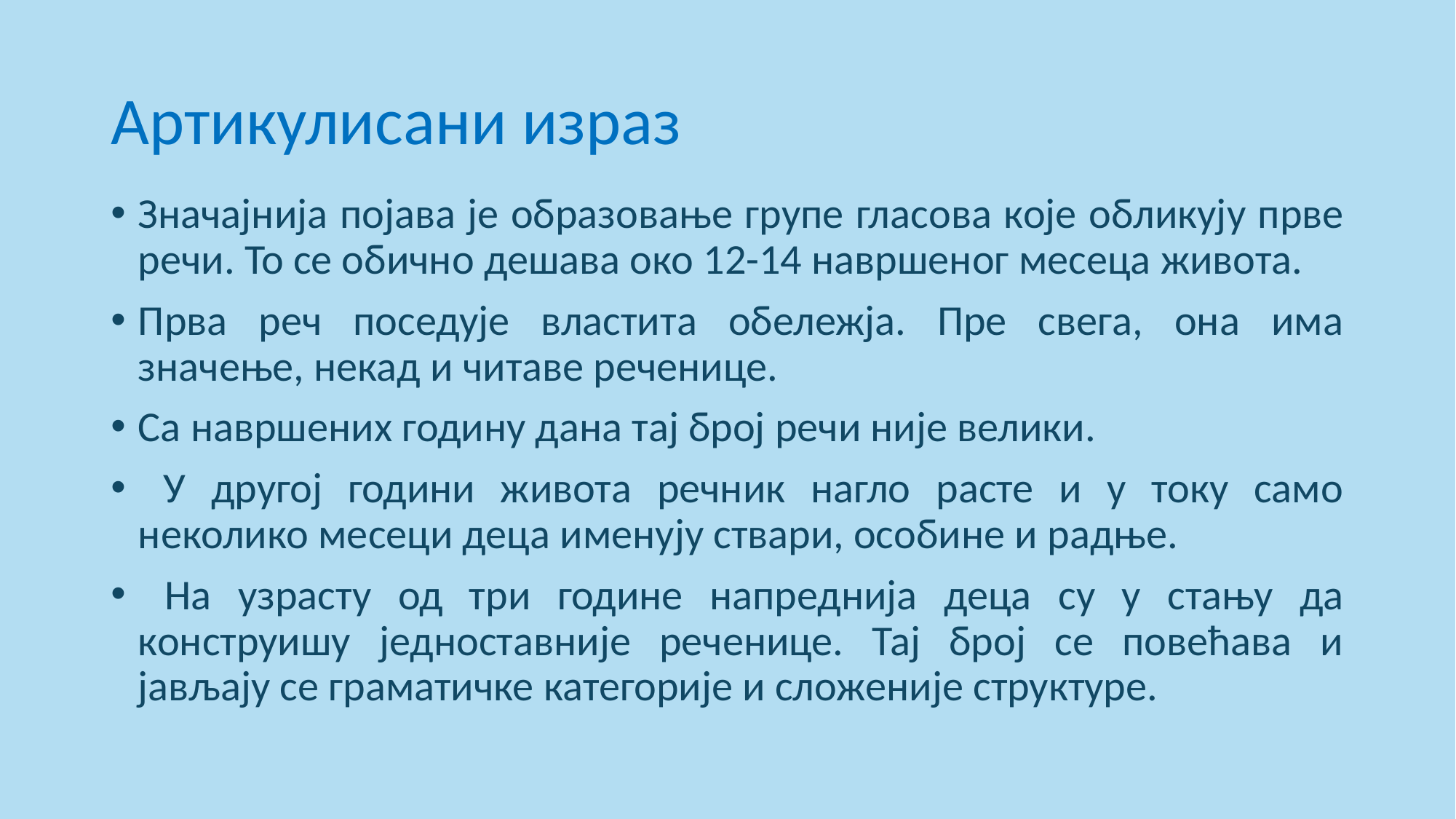

# Артикулисани израз
Значајнија појава је образовање групе гласова које обликују прве речи. То се обично дешава око 12-14 навршеног месеца живота.
Прва реч поседује властита обележја. Пре свега, она има значење, некад и читаве реченице.
Са навршених годину дана тај број речи није велики.
 У другој години живота речник нагло расте и у току само неколико месеци деца именују ствари, особине и радње.
 На узрасту од три године напреднија деца су у стању да конструишу једноставније реченице. Тај број се повећава и јављају се граматичке категорије и сложеније структуре.